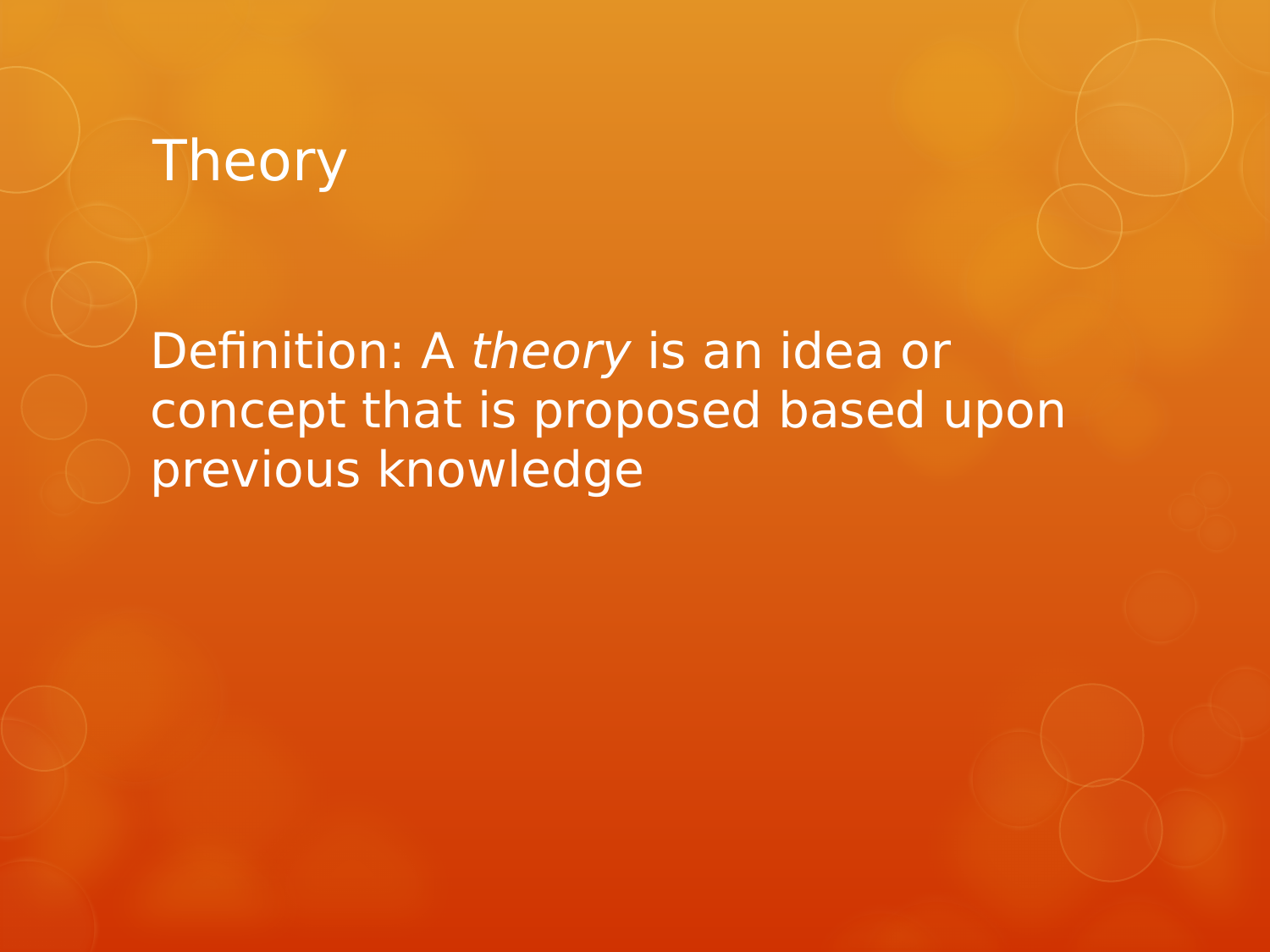

# Theory
Definition: A theory is an idea or concept that is proposed based upon previous knowledge